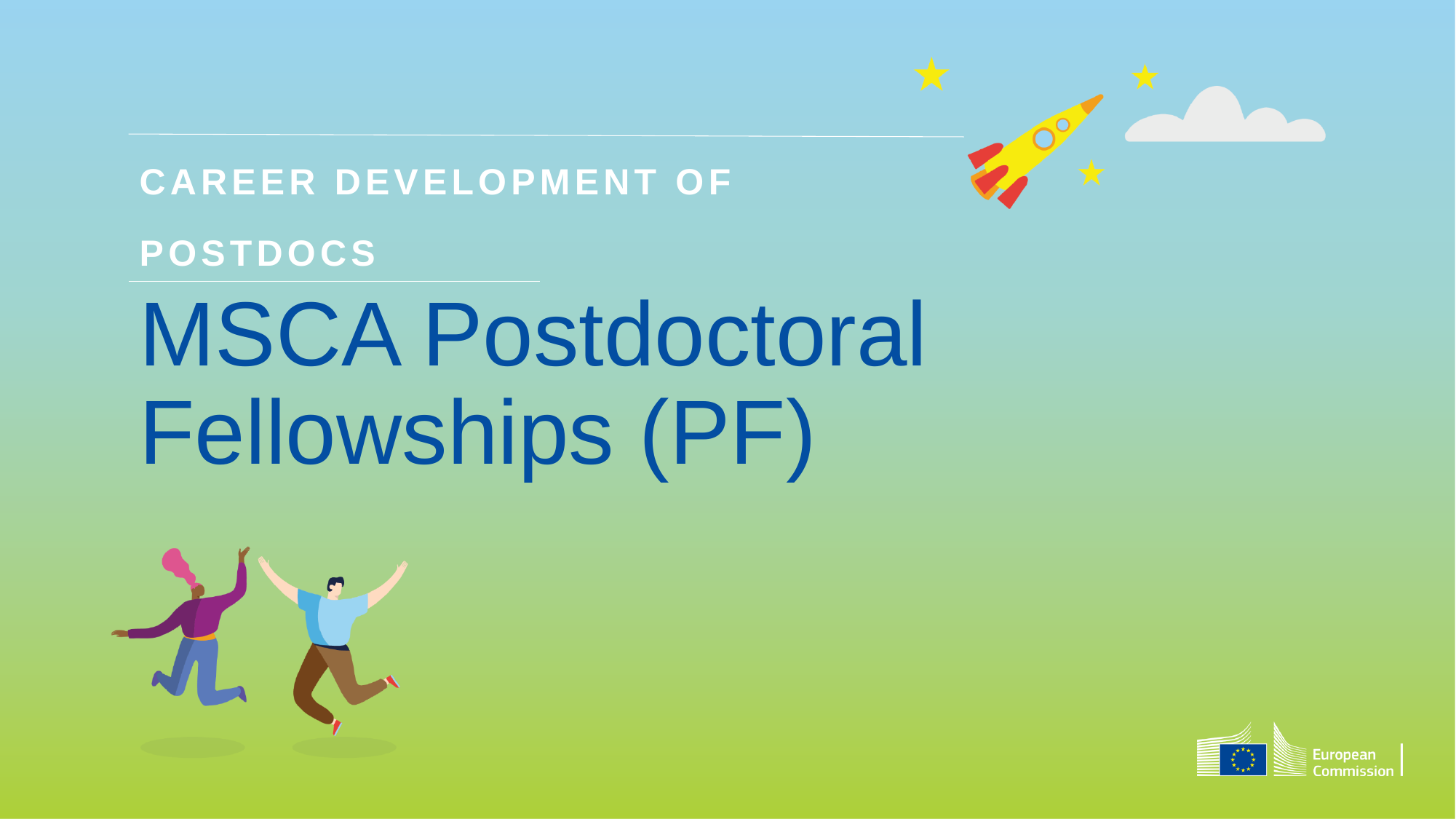

Career development of
Postdocs
# MSCA Postdoctoral Fellowships (PF)